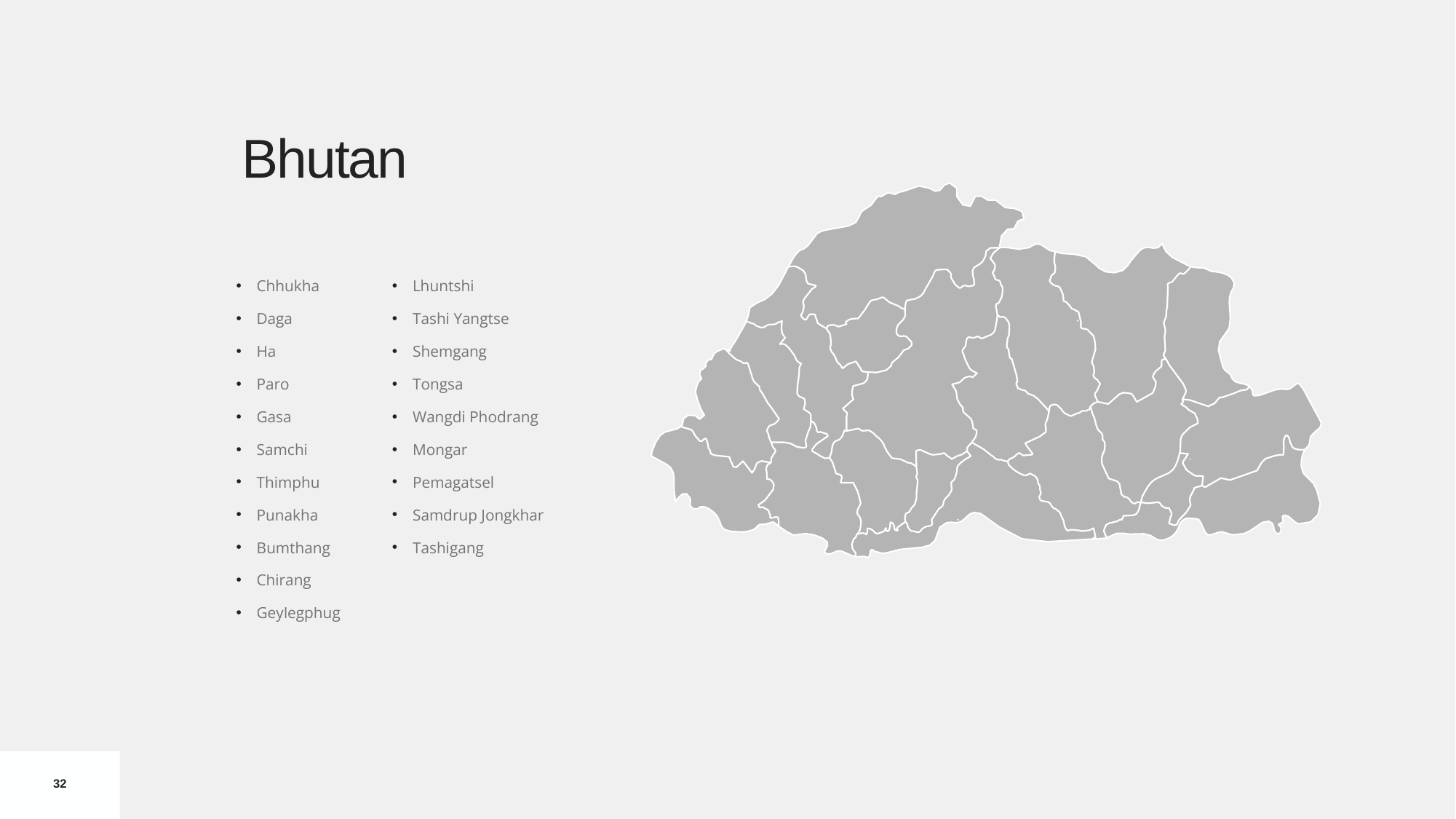

# Bhutan

Chhukha
Daga
Ha
Paro
Gasa
Samchi
Thimphu
Punakha
Bumthang
Chirang
Geylegphug
Lhuntshi
Tashi Yangtse
Shemgang
Tongsa
Wangdi Phodrang
Mongar
Pemagatsel
Samdrup Jongkhar
Tashigang